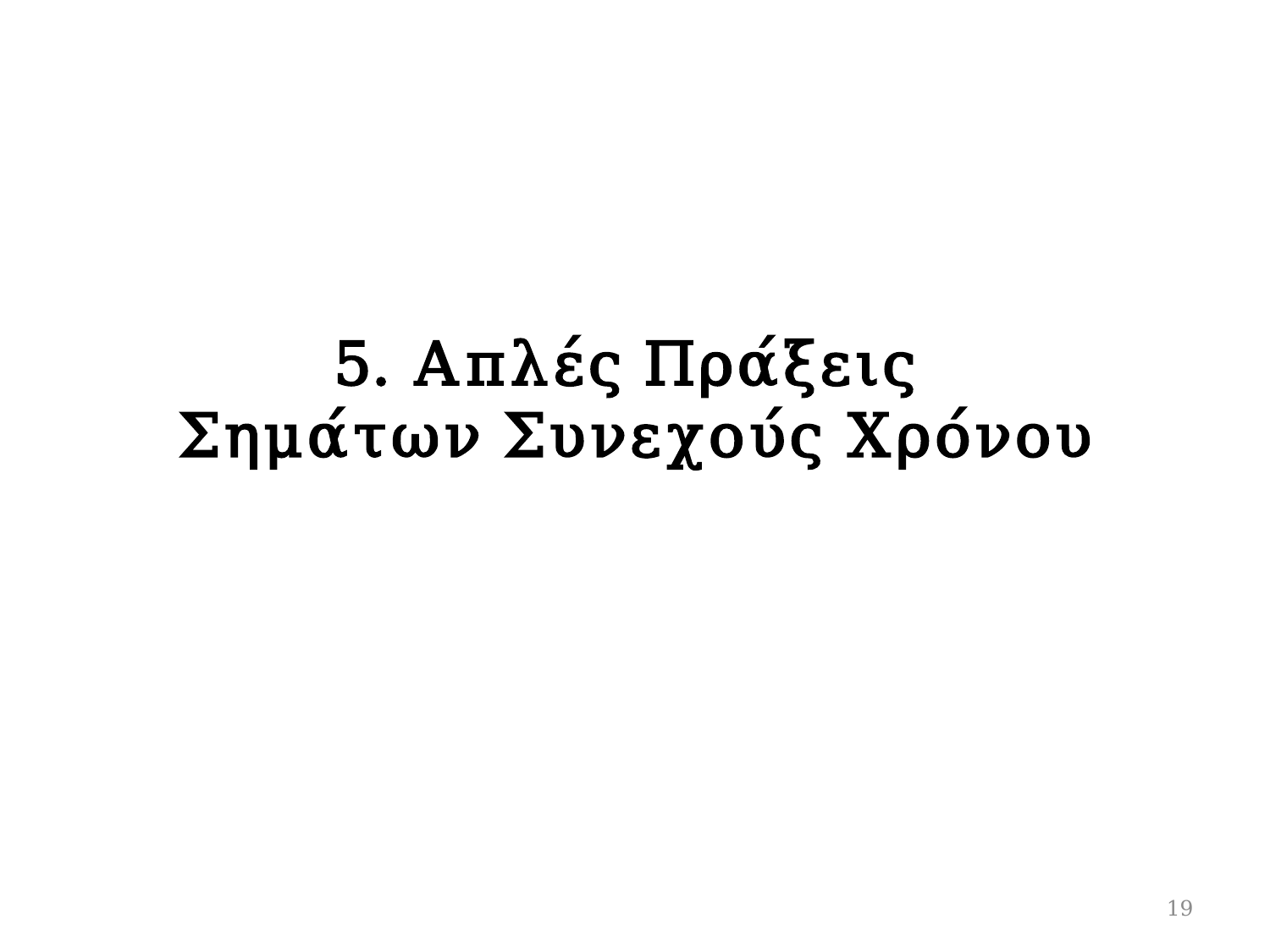

# 5. Απλές Πράξεις Σημάτων Συνεχούς Χρόνου
19